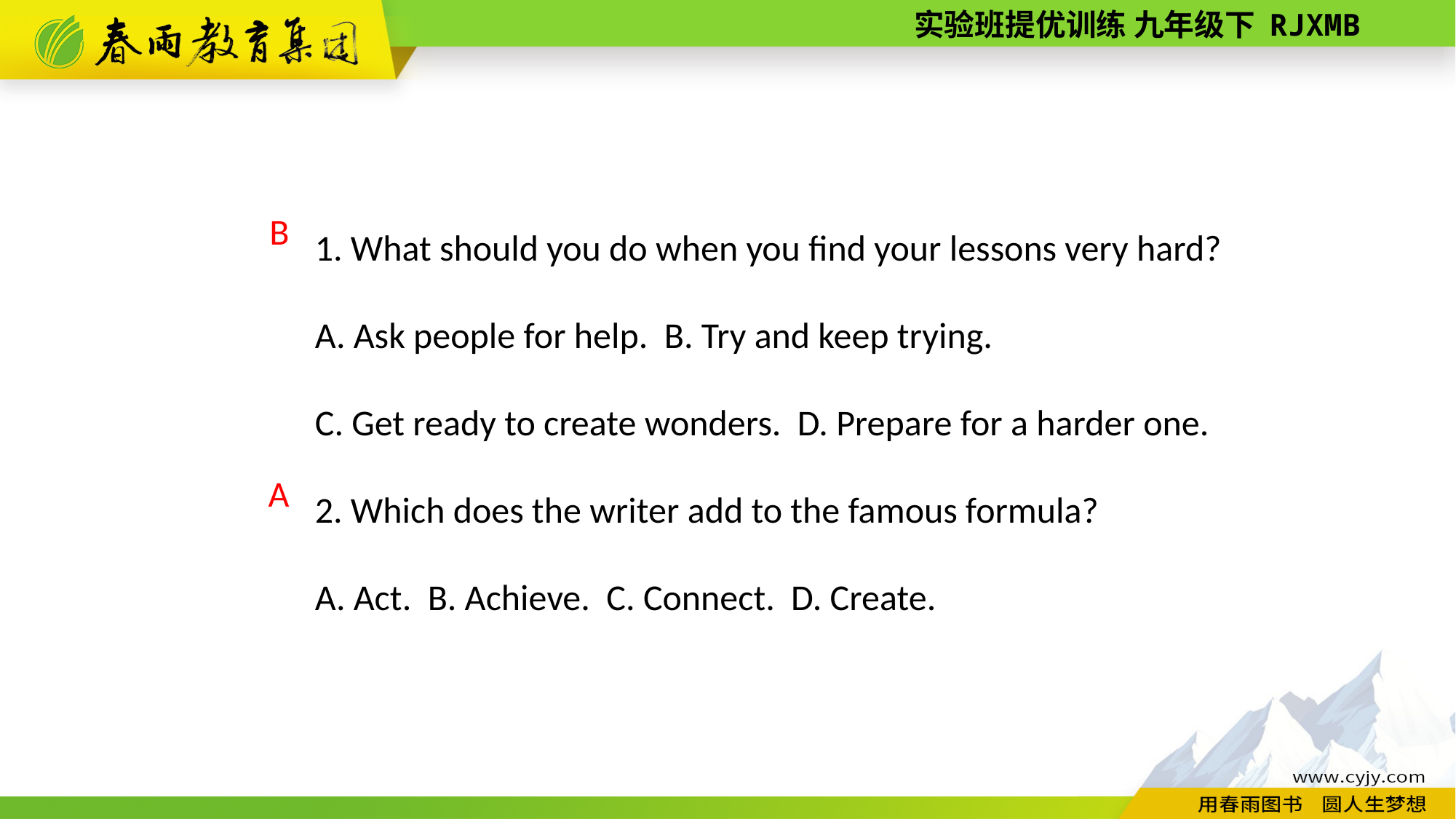

1. What should you do when you find your lessons very hard?
A. Ask people for help.  B. Try and keep trying.
C. Get ready to create wonders.  D. Prepare for a harder one.
2. Which does the writer add to the famous formula?
A. Act.  B. Achieve.  C. Connect.  D. Create.
B
A